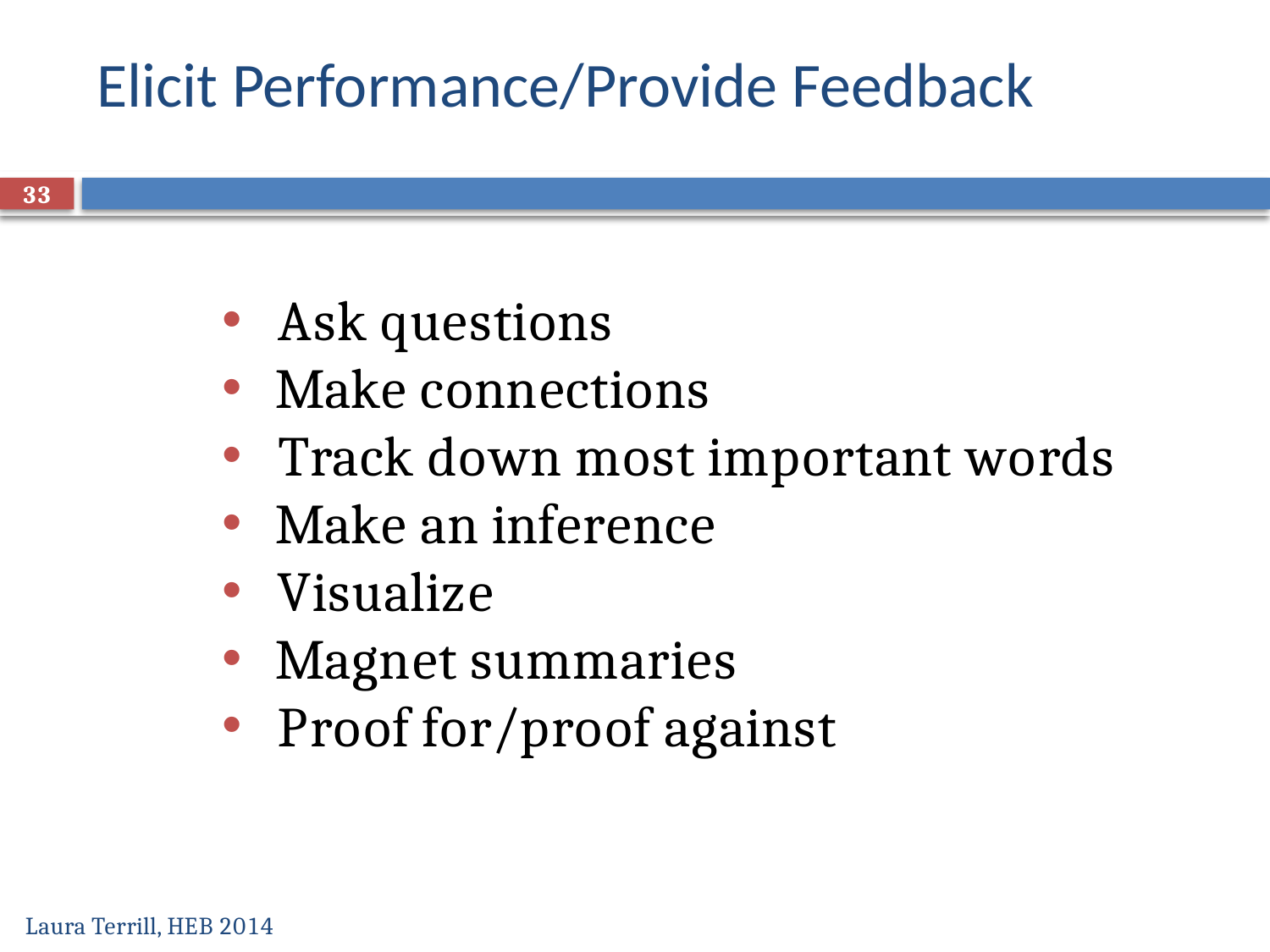

# Elicit Performance/Provide Feedback
33

  Ask questions
  Make connections
  Track down most important words
  Make an inference
  Visualize
  Magnet summaries
  Proof for/proof against

Laura Terrill, HEB 2014